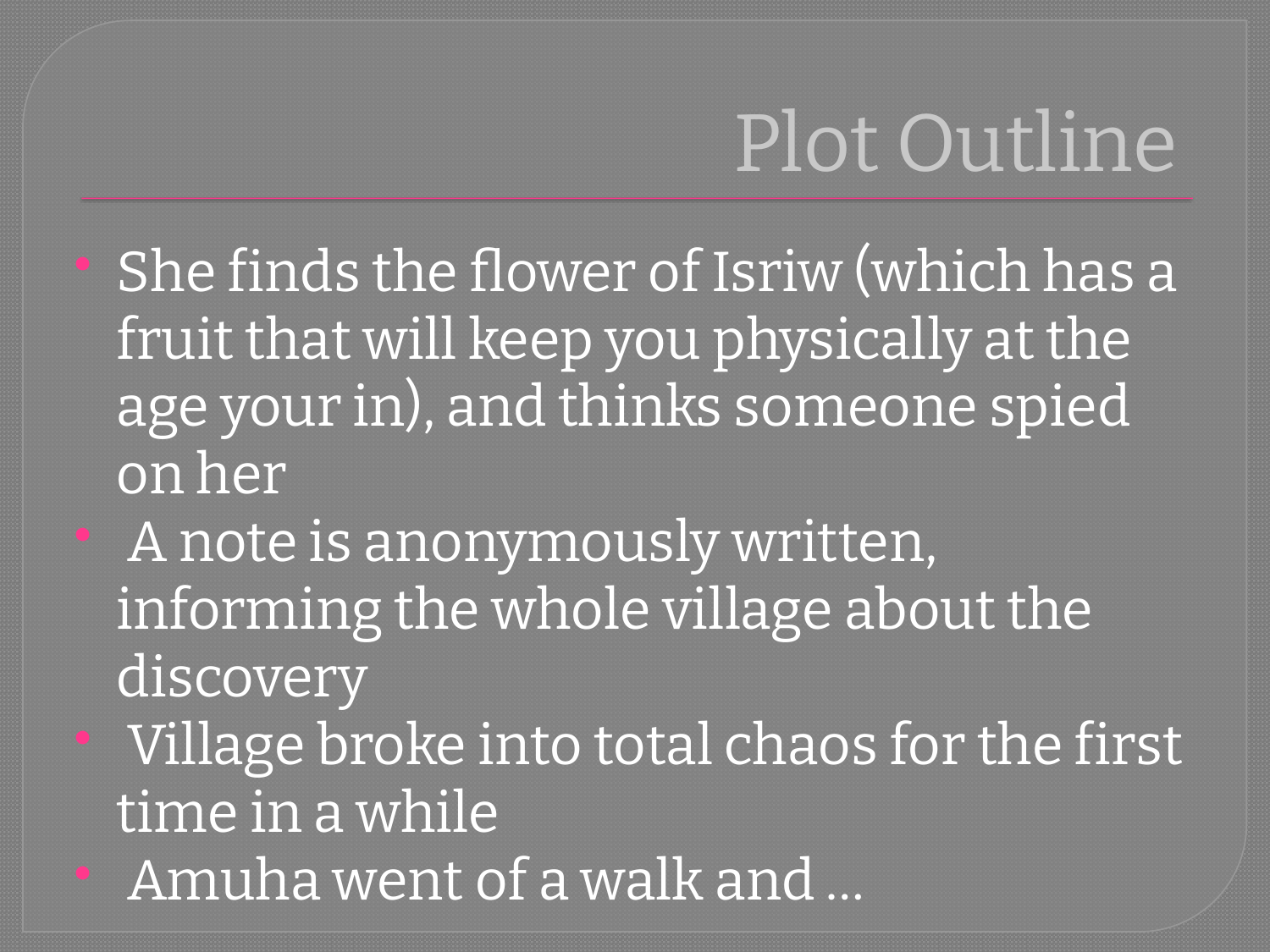

# Plot Outline
She finds the flower of Isriw (which has a fruit that will keep you physically at the age your in), and thinks someone spied on her
 A note is anonymously written, informing the whole village about the discovery
 Village broke into total chaos for the first time in a while
 Amuha went of a walk and …